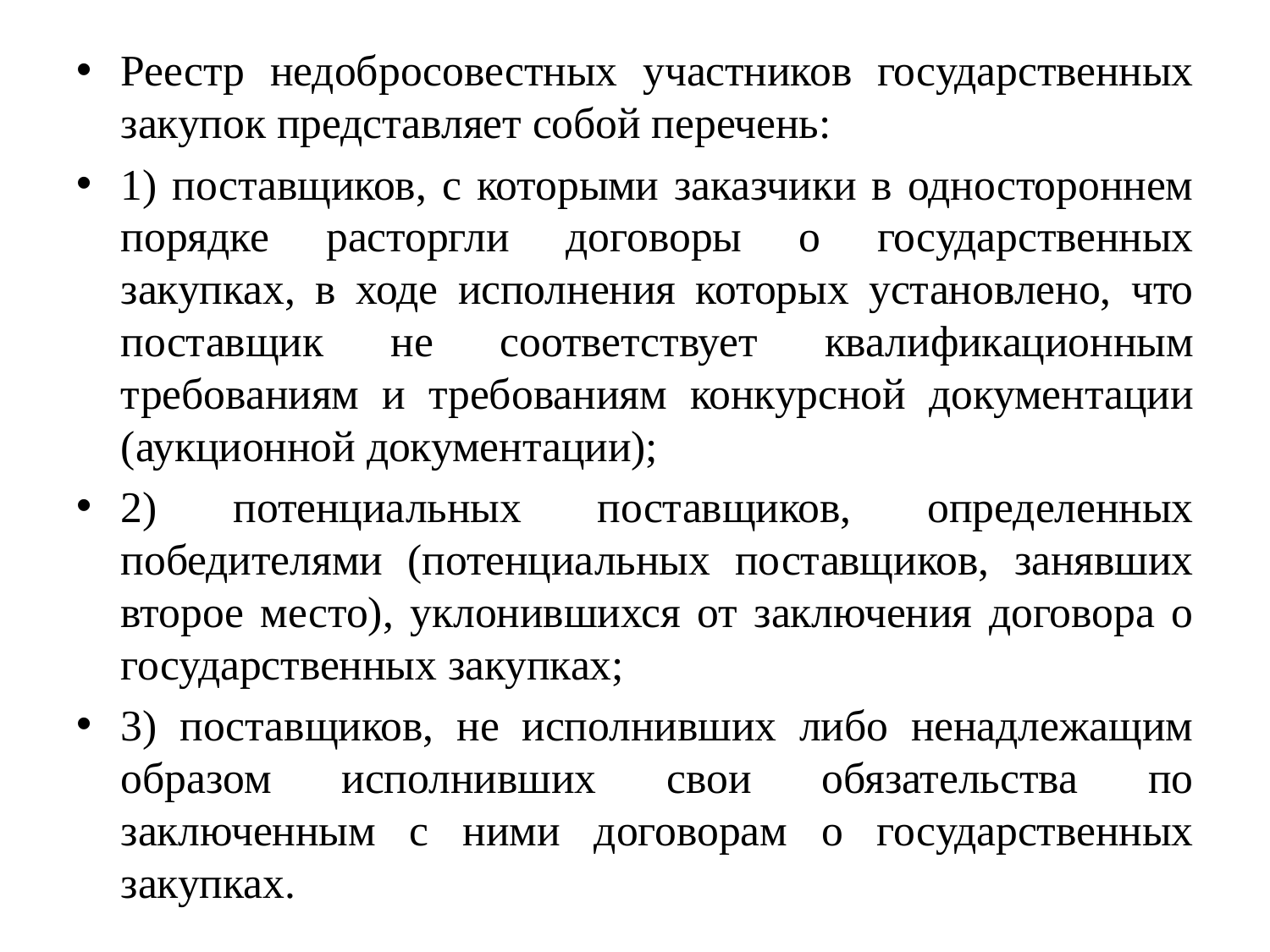

Реестр недобросовестных участников государственных закупок представляет собой перечень:
1) поставщиков, с которыми заказчики в одностороннем порядке расторгли договоры о государственных закупках, в ходе исполнения которых установлено, что поставщик не соответствует квалификационным требованиям и требованиям конкурсной документации (аукционной документации);
2) потенциальных поставщиков, определенных победителями (потенциальных поставщиков, занявших второе место), уклонившихся от заключения договора о государственных закупках;
3) поставщиков, не исполнивших либо ненадлежащим образом исполнивших свои обязательства по заключенным с ними договорам о государственных закупках.